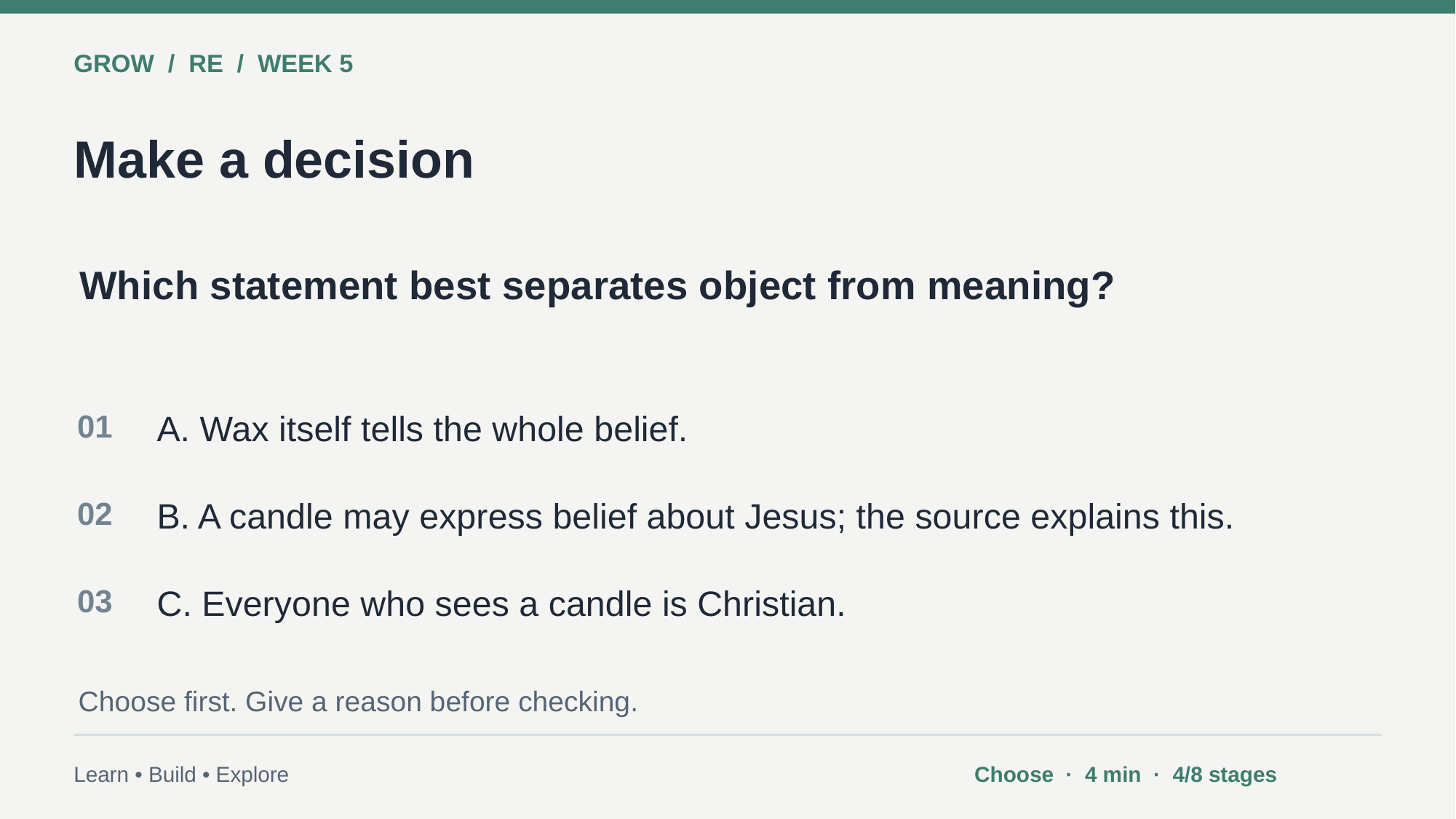

GROW  /  RE  /  WEEK 5
Make a decision
Which statement best separates object from meaning?
01
A. Wax itself tells the whole belief.
02
B. A candle may express belief about Jesus; the source explains this.
03
C. Everyone who sees a candle is Christian.
Choose first. Give a reason before checking.

Learn • Build • Explore
Choose  ·  4 min  ·  4/8 stages